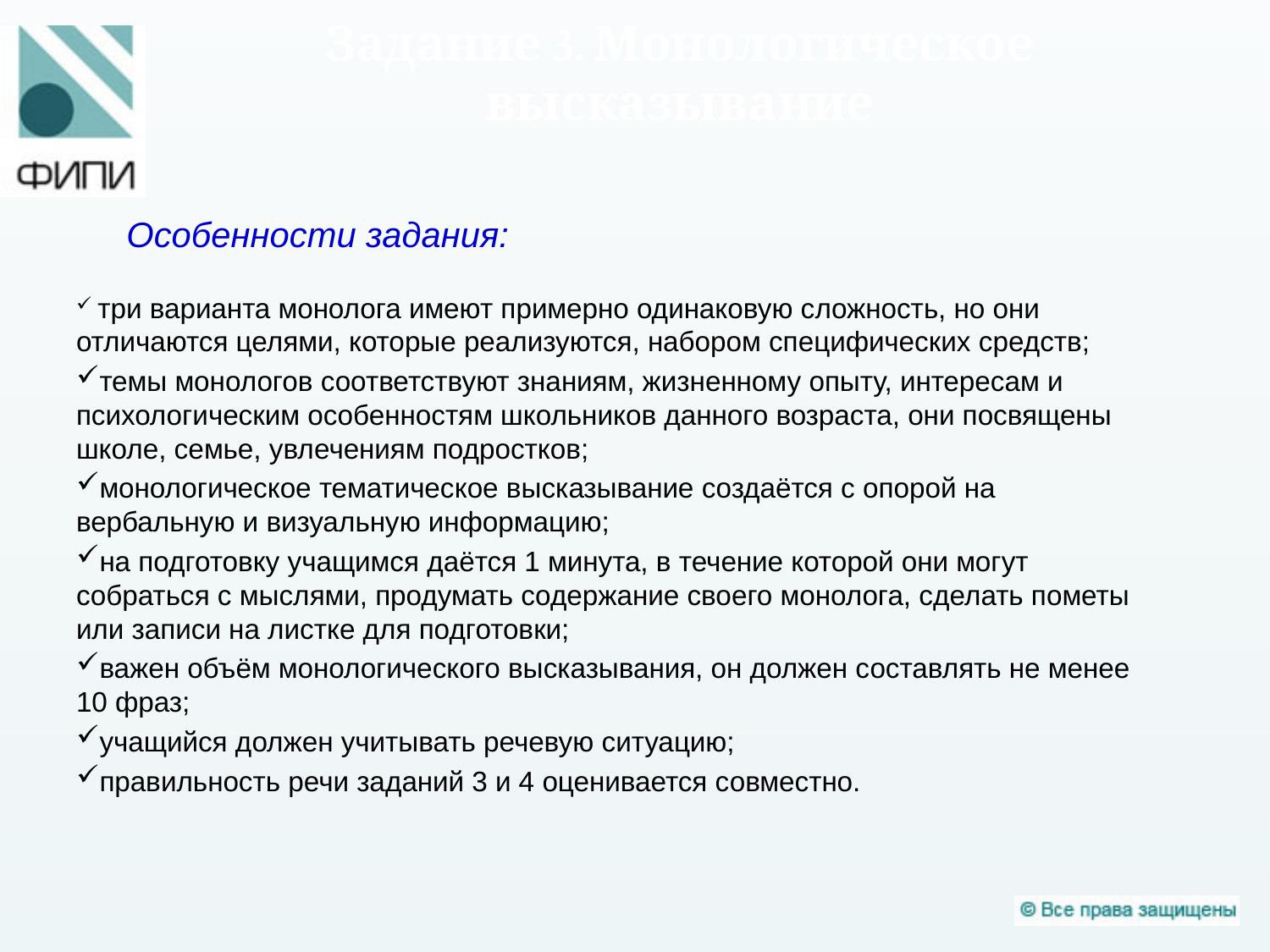

# Задание 3. Монологическое высказывание
Особенности задания:

 три варианта монолога имеют примерно одинаковую сложность, но они отличаются целями, которые реализуются, набором специфических средств;
темы монологов соответствуют знаниям, жизненному опыту, интересам и психологическим особенностям школьников данного возраста, они посвящены школе, семье, увлечениям подростков;
монологическое тематическое высказывание создаётся с опорой на вербальную и визуальную информацию;
на подготовку учащимся даётся 1 минута, в течение которой они могут собраться с мыслями, продумать содержание своего монолога, сделать пометы или записи на листке для подготовки;
важен объём монологического высказывания, он должен составлять не менее 10 фраз;
учащийся должен учитывать речевую ситуацию;
правильность речи заданий 3 и 4 оценивается совместно.